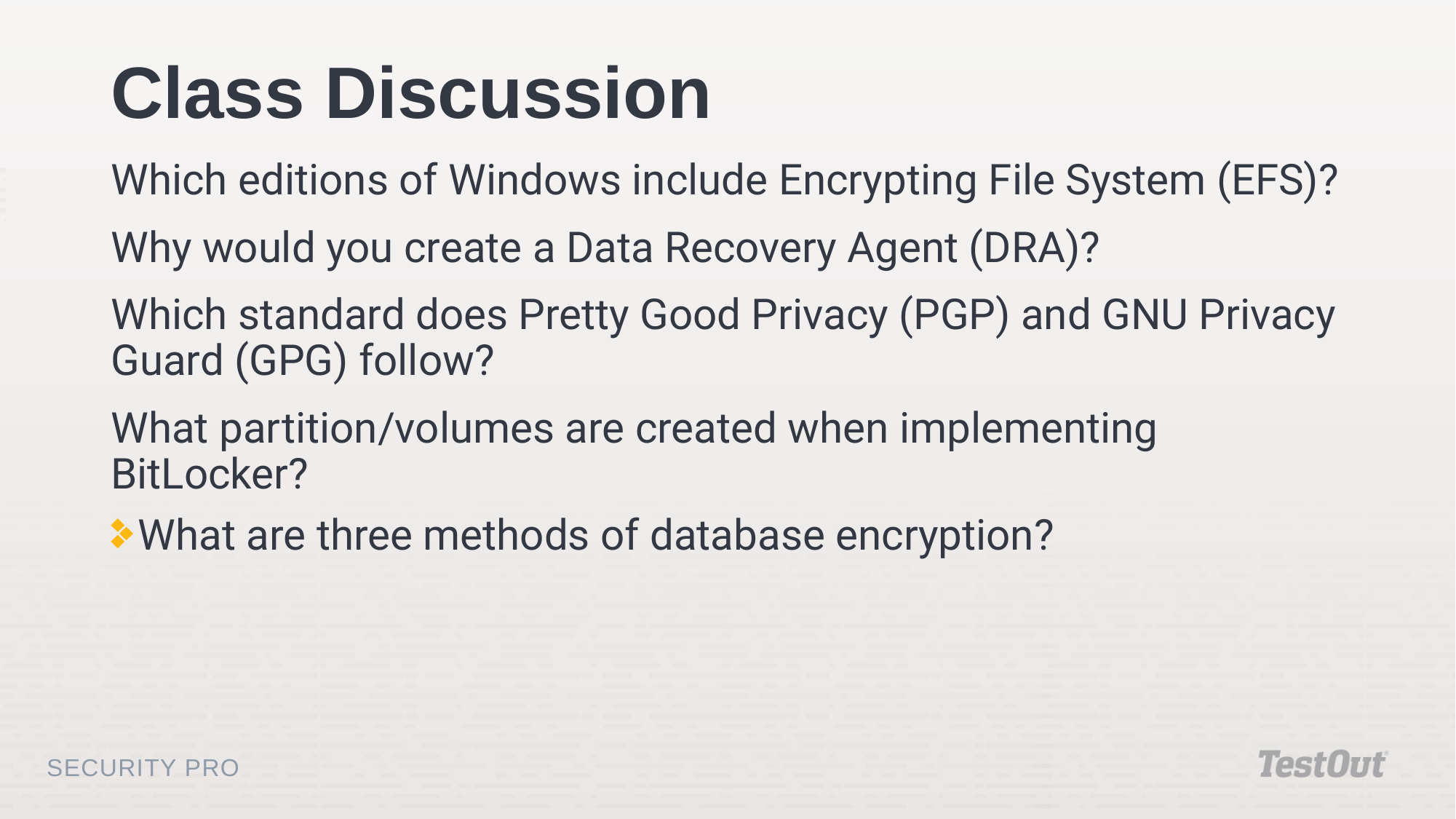

# Class Discussion
Which editions of Windows include Encrypting File System (EFS)?
Why would you create a Data Recovery Agent (DRA)?
Which standard does Pretty Good Privacy (PGP) and GNU Privacy Guard (GPG) follow?
What partition/volumes are created when implementing BitLocker?
What are three methods of database encryption?
Security Pro